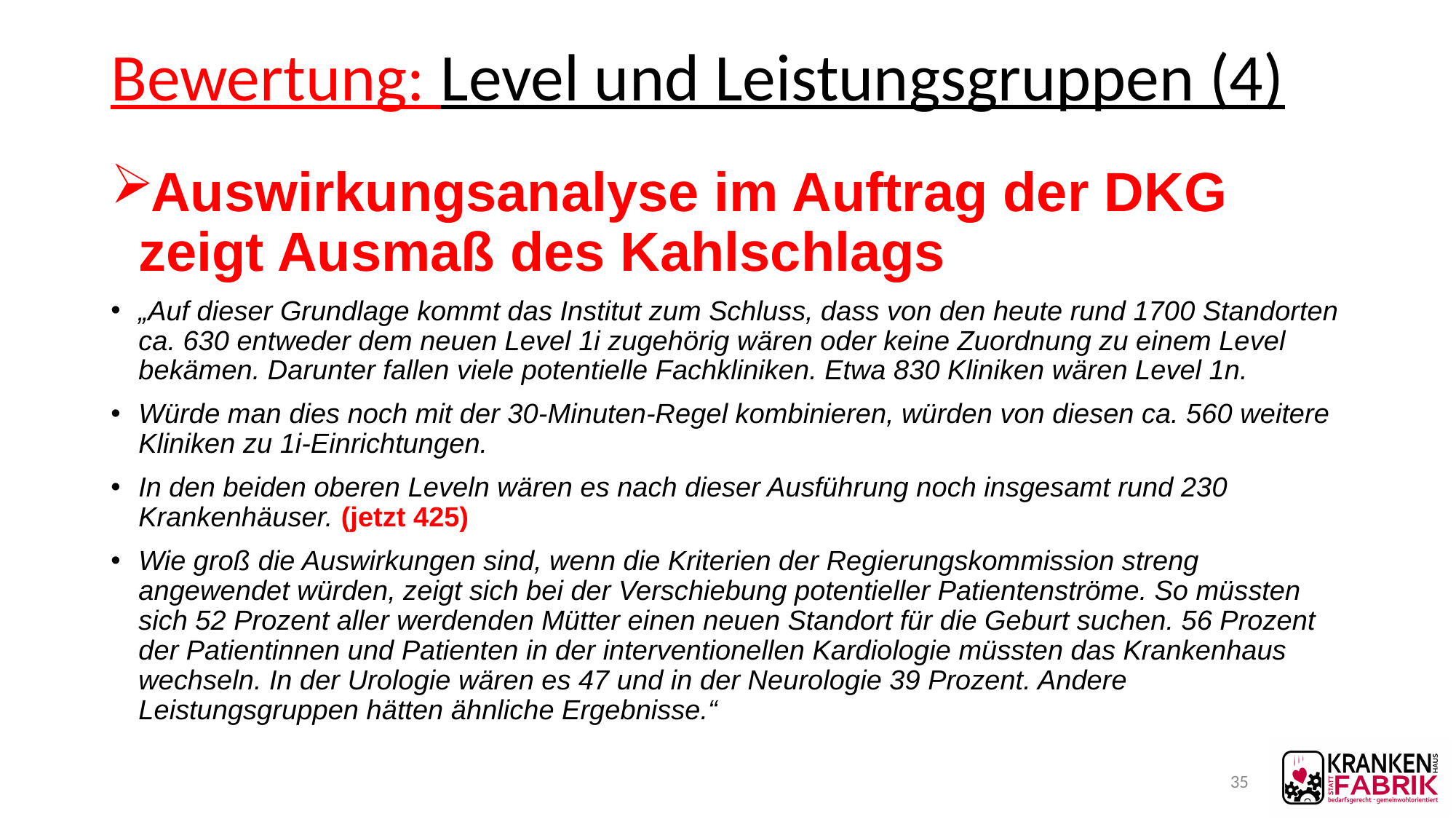

# Bewertung: Level und Leistungsgruppen (4)
Auswirkungsanalyse im Auftrag der DKG zeigt Ausmaß des Kahlschlags
„Auf dieser Grundlage kommt das Institut zum Schluss, dass von den heute rund 1700 Standorten ca. 630 entweder dem neuen Level 1i zugehörig wären oder keine Zuordnung zu einem Level bekämen. Darunter fallen viele potentielle Fachkliniken. Etwa 830 Kliniken wären Level 1n.
Würde man dies noch mit der 30-Minuten-Regel kombinieren, würden von diesen ca. 560 weitere Kliniken zu 1i-Einrichtungen.
In den beiden oberen Leveln wären es nach dieser Ausführung noch insgesamt rund 230 Krankenhäuser. (jetzt 425)
Wie groß die Auswirkungen sind, wenn die Kriterien der Regierungskommission streng angewendet würden, zeigt sich bei der Verschiebung potentieller Patientenströme. So müssten sich 52 Prozent aller werdenden Mütter einen neuen Standort für die Geburt suchen. 56 Prozent der Patientinnen und Patienten in der interventionellen Kardiologie müssten das Krankenhaus wechseln. In der Urologie wären es 47 und in der Neurologie 39 Prozent. Andere Leistungsgruppen hätten ähnliche Ergebnisse.“
35